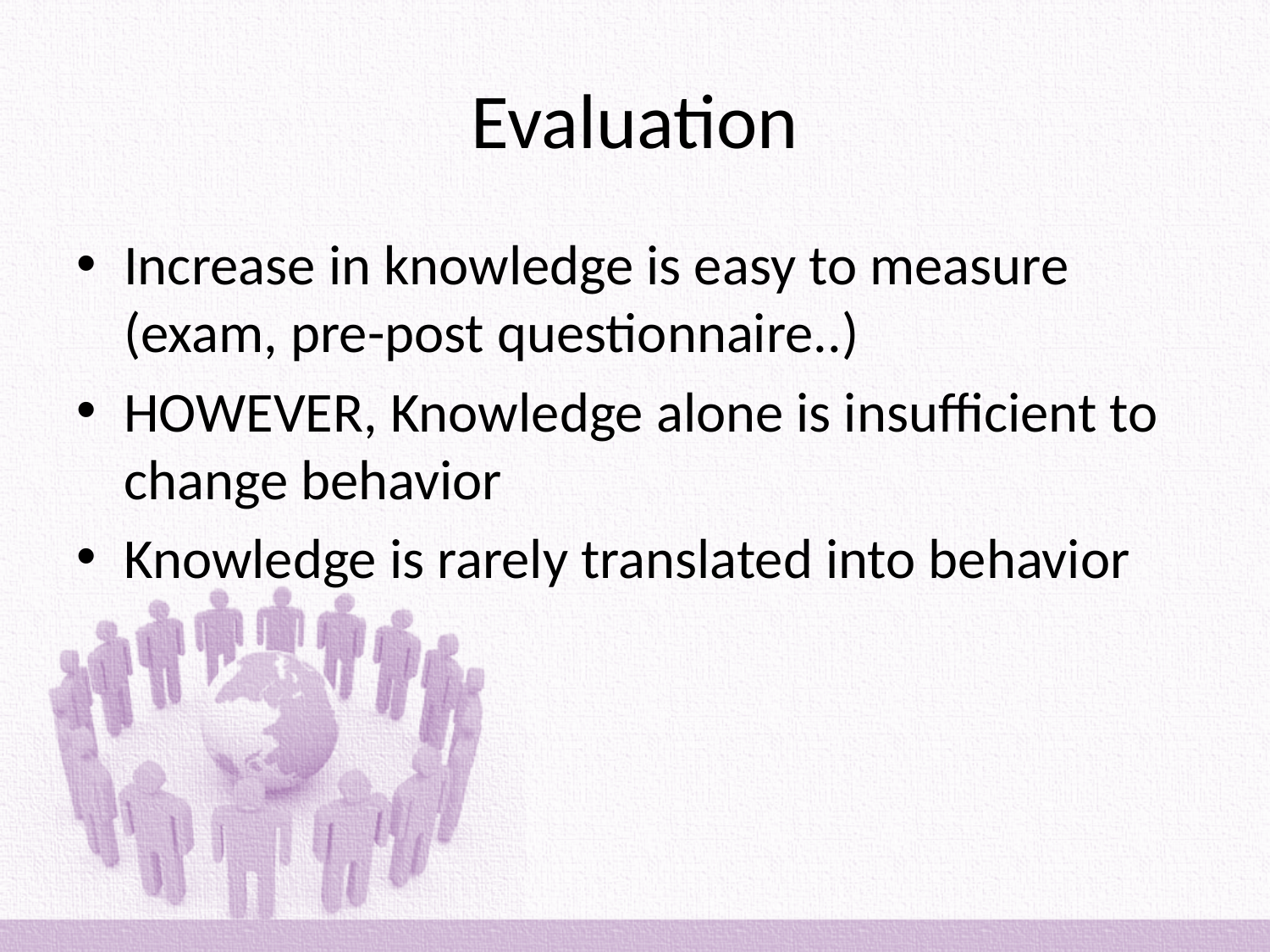

# Evaluation
Increase in knowledge is easy to measure (exam, pre-post questionnaire..)
HOWEVER, Knowledge alone is insufficient to change behavior
Knowledge is rarely translated into behavior